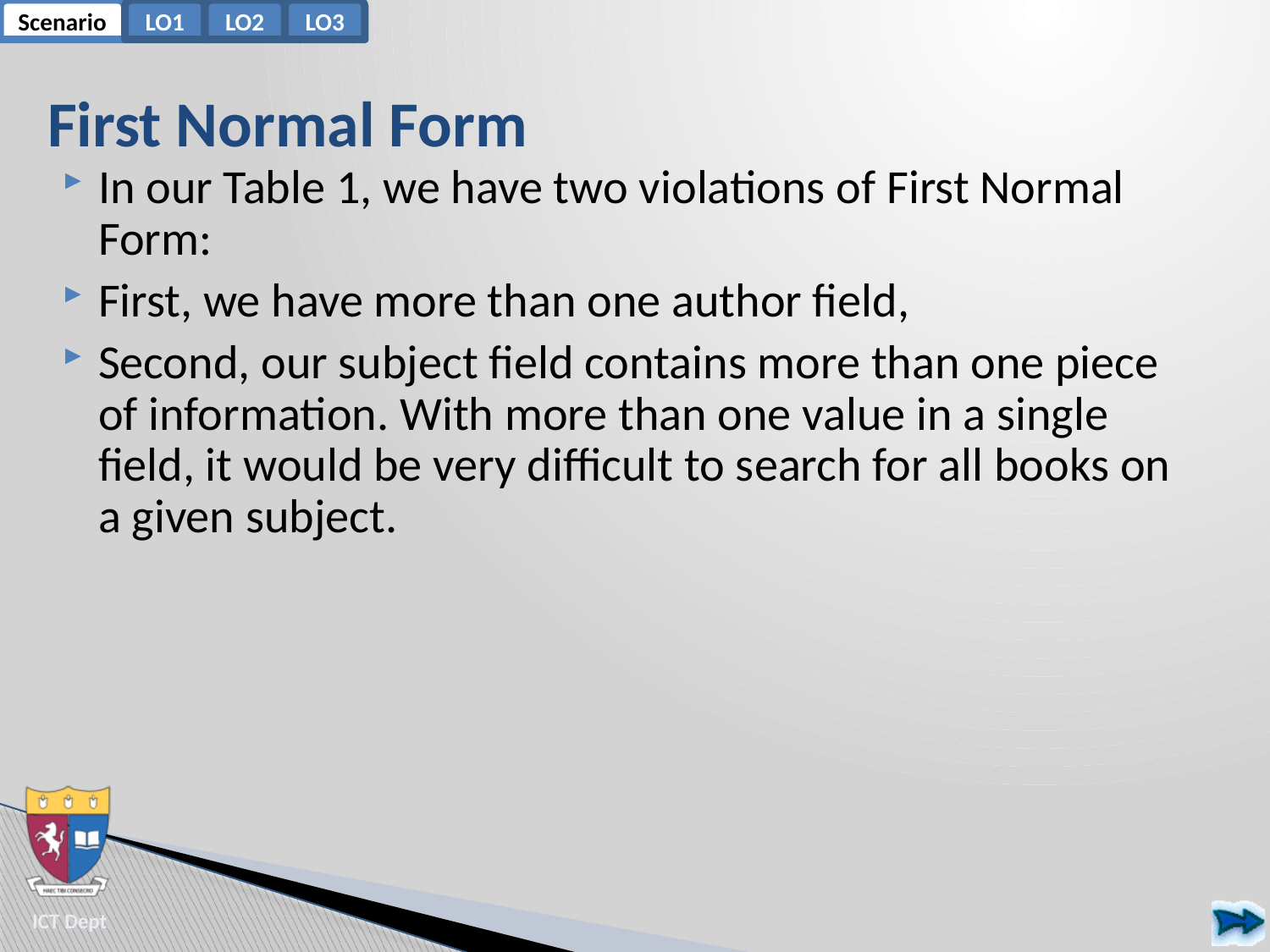

# First Normal Form
In our Table 1, we have two violations of First Normal Form:
First, we have more than one author field,
Second, our subject field contains more than one piece of information. With more than one value in a single field, it would be very difficult to search for all books on a given subject.